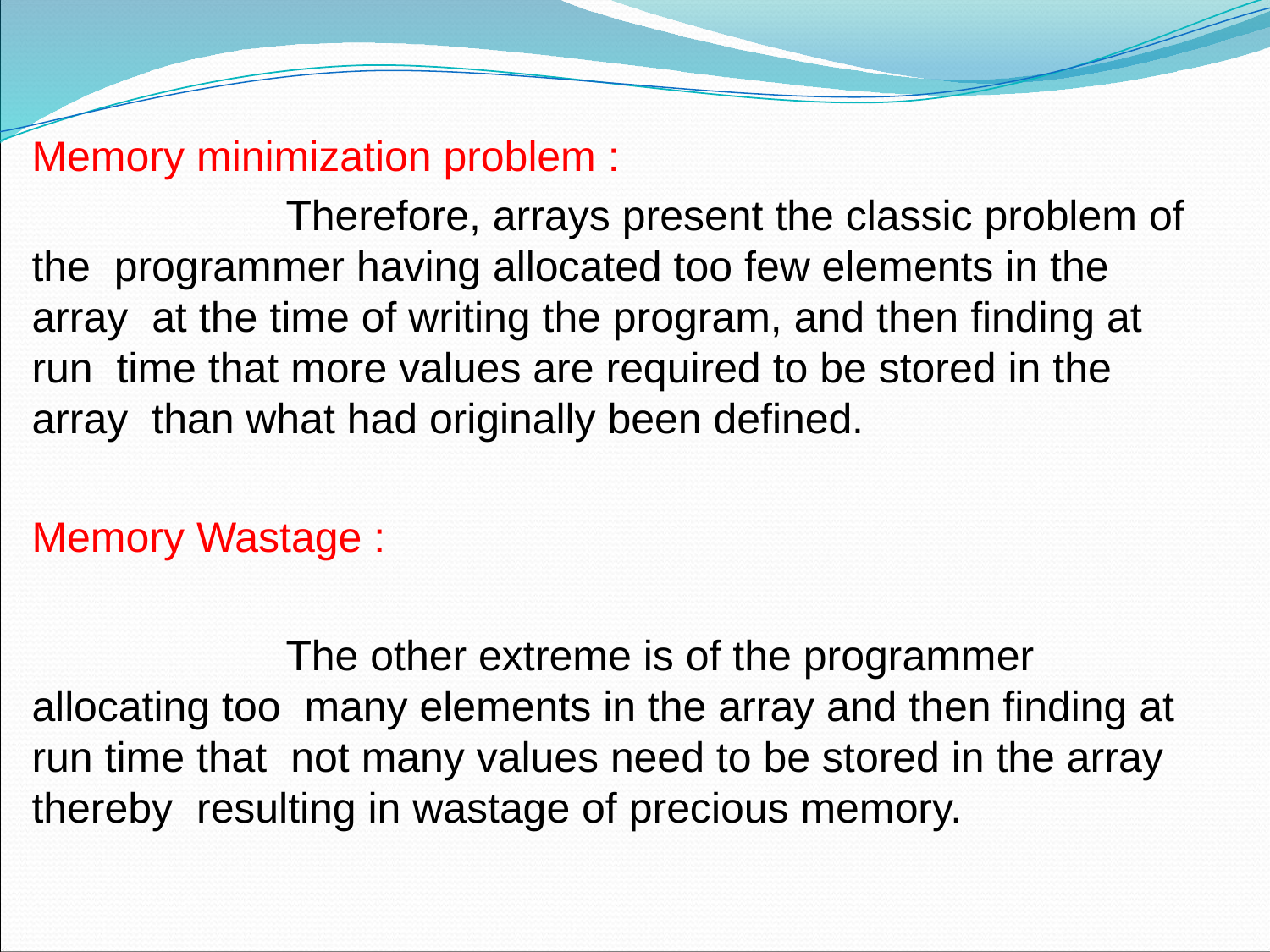

Memory minimization problem :
		Therefore, arrays present the classic problem of the  programmer having allocated too few elements in the array  at the time of writing the program, and then finding at run  time that more values are required to be stored in the array  than what had originally been defined.

Memory Wastage :

		The other extreme is of the programmer allocating too  many elements in the array and then finding at run time that  not many values need to be stored in the array thereby  resulting in wastage of precious memory.